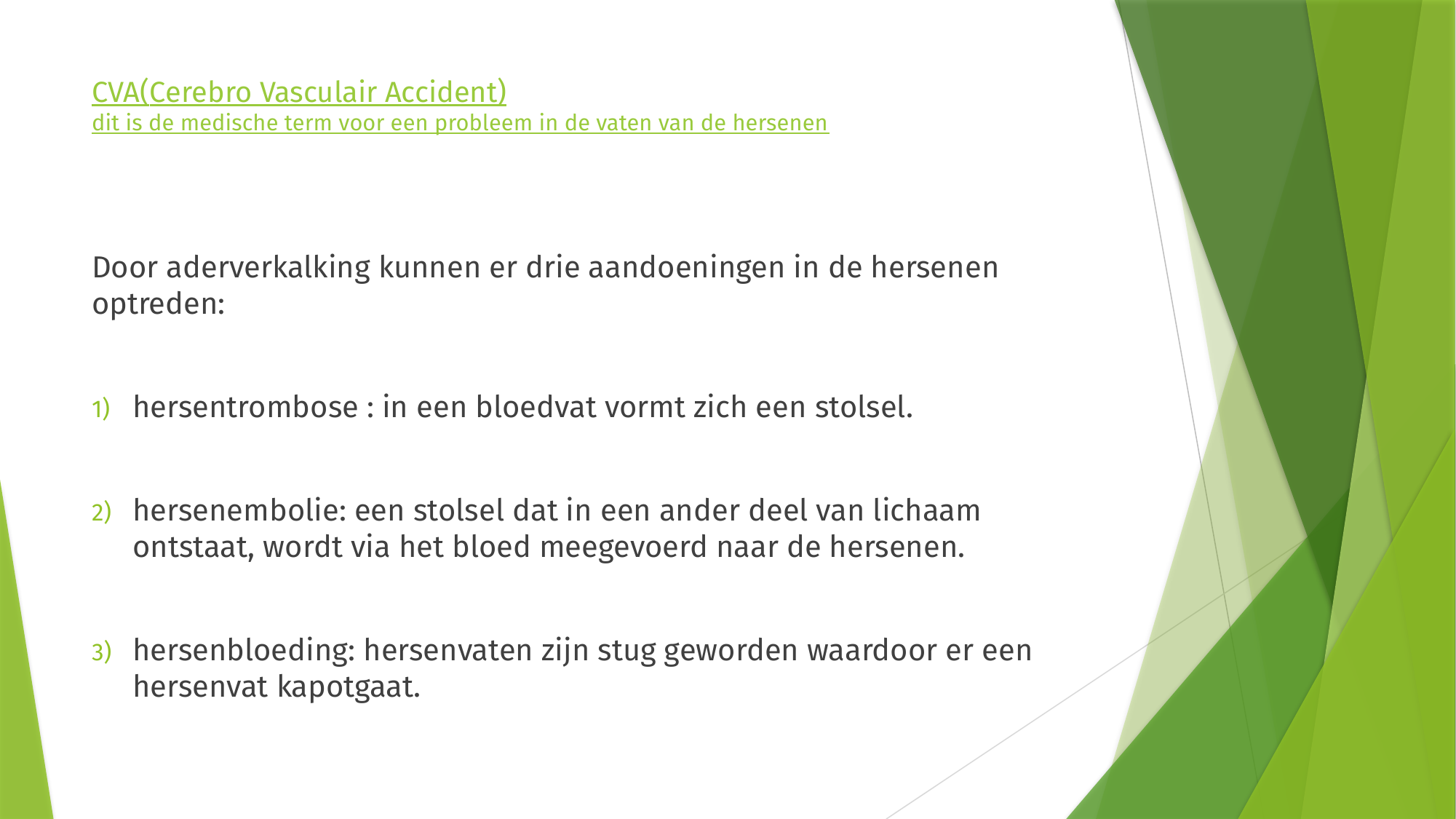

# CVA(Cerebro Vasculair Accident) dit is de medische term voor een probleem in de vaten van de hersenen
Door aderverkalking kunnen er drie aandoeningen in de hersenen optreden:

hersentrombose : in een bloedvat vormt zich een stolsel.

hersenembolie: een stolsel dat in een ander deel van lichaam ontstaat, wordt via het bloed meegevoerd naar de hersenen.

hersenbloeding: hersenvaten zijn stug geworden waardoor er een hersenvat kapotgaat.